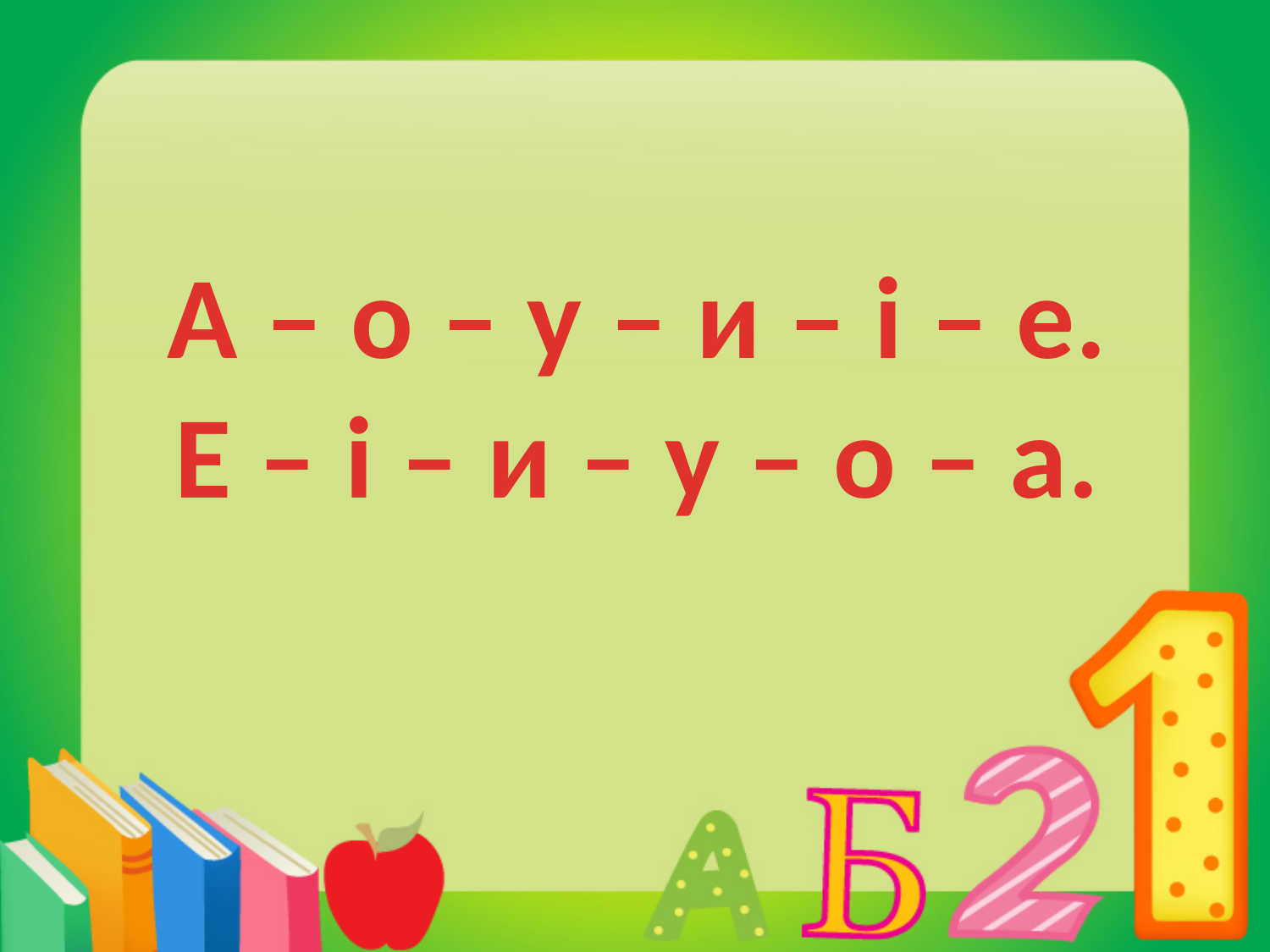

А – о – у – и – і – е.
Е – і – и – у – о – а.